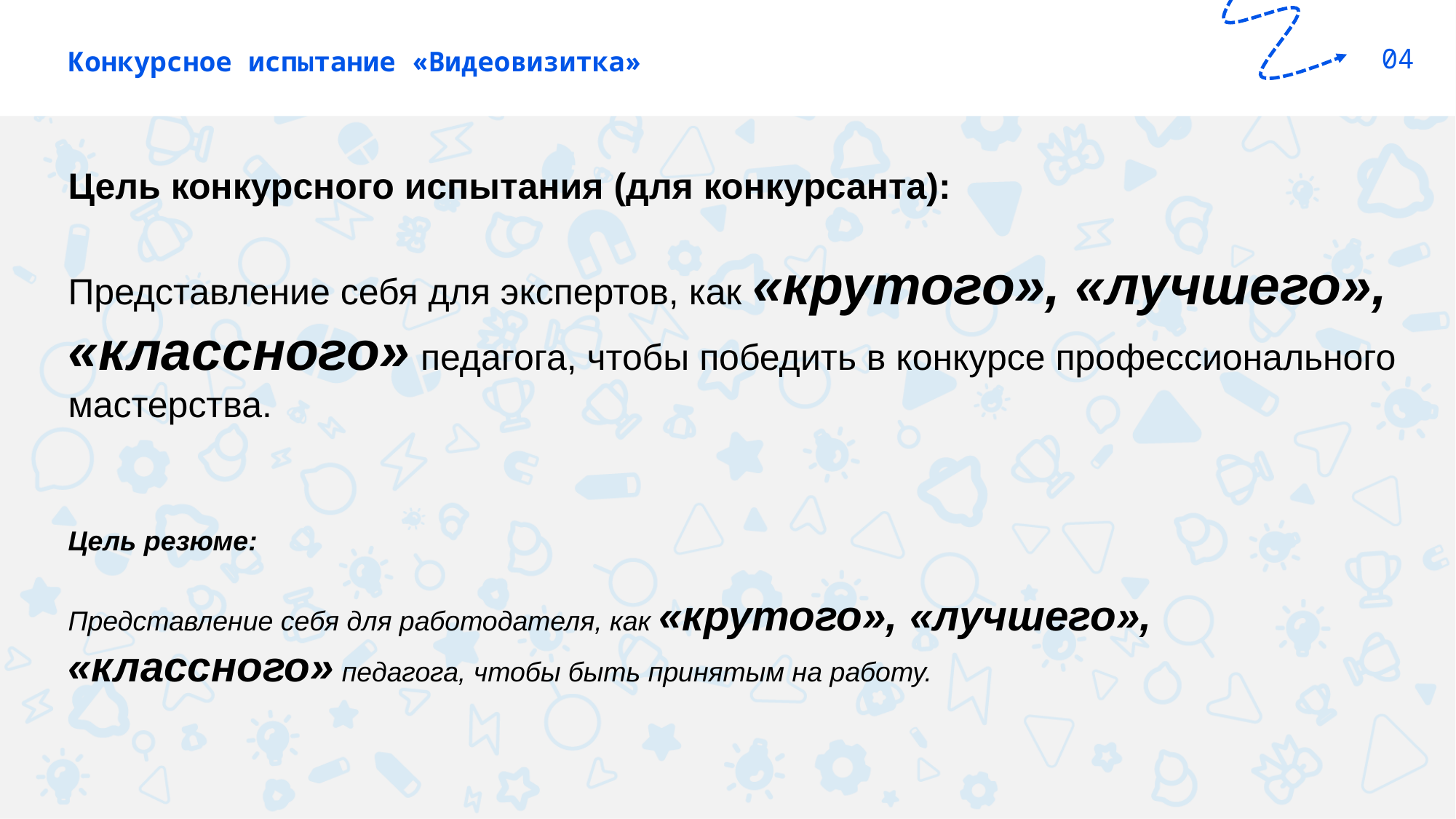

04
Конкурсное испытание «Видеовизитка»
Цель конкурсного испытания (для конкурсанта):

Представление себя для экспертов, как «крутого», «лучшего»,  «классного» педагога, чтобы победить в конкурсе профессионального мастерства.

Цель резюме:

Представление себя для работодателя, как «крутого», «лучшего»,  «классного» педагога, чтобы быть принятым на работу.